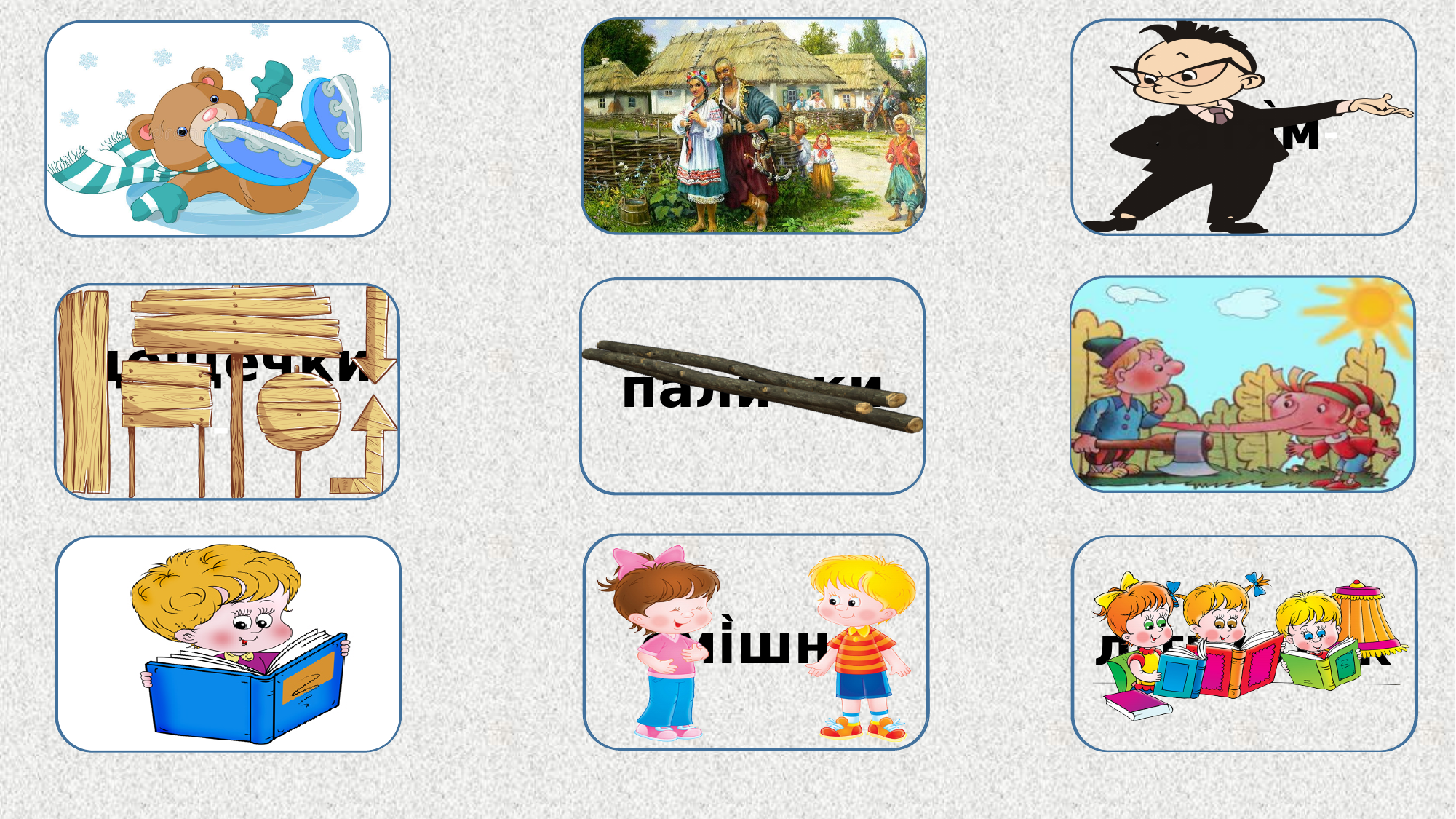

правікѝ

затя̀м-

шу̀рхнув з ковзанами -

вѝраз
па̀лички

до̀щечки-
смі̀шно

чита̀чу-

літгурто̀к